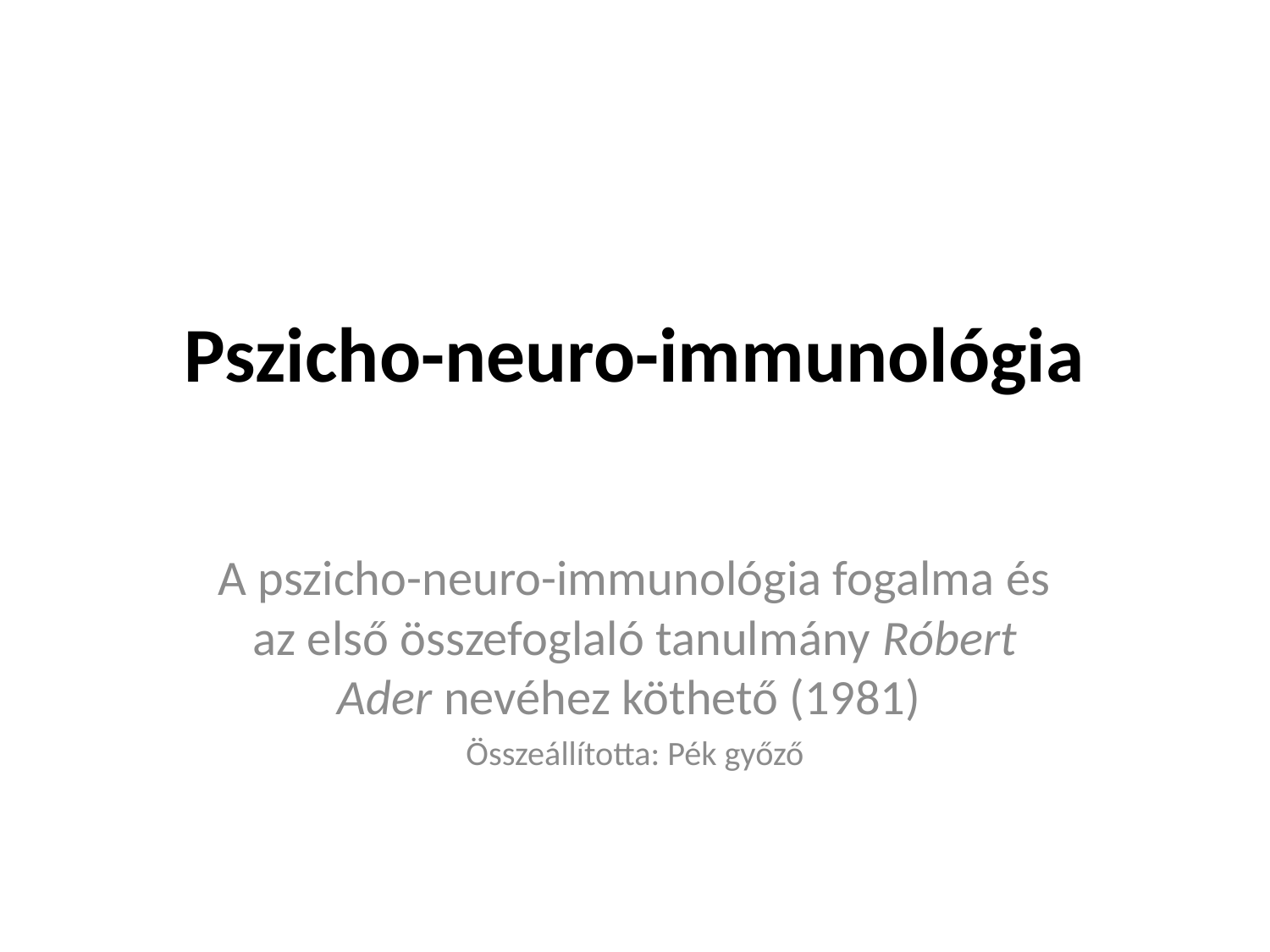

# Pszicho-neuro-immunológia
A pszicho-neuro-immunológia fogalma és az első összefoglaló tanulmány Róbert Ader nevéhez köthető (1981)
Összeállította: Pék győző